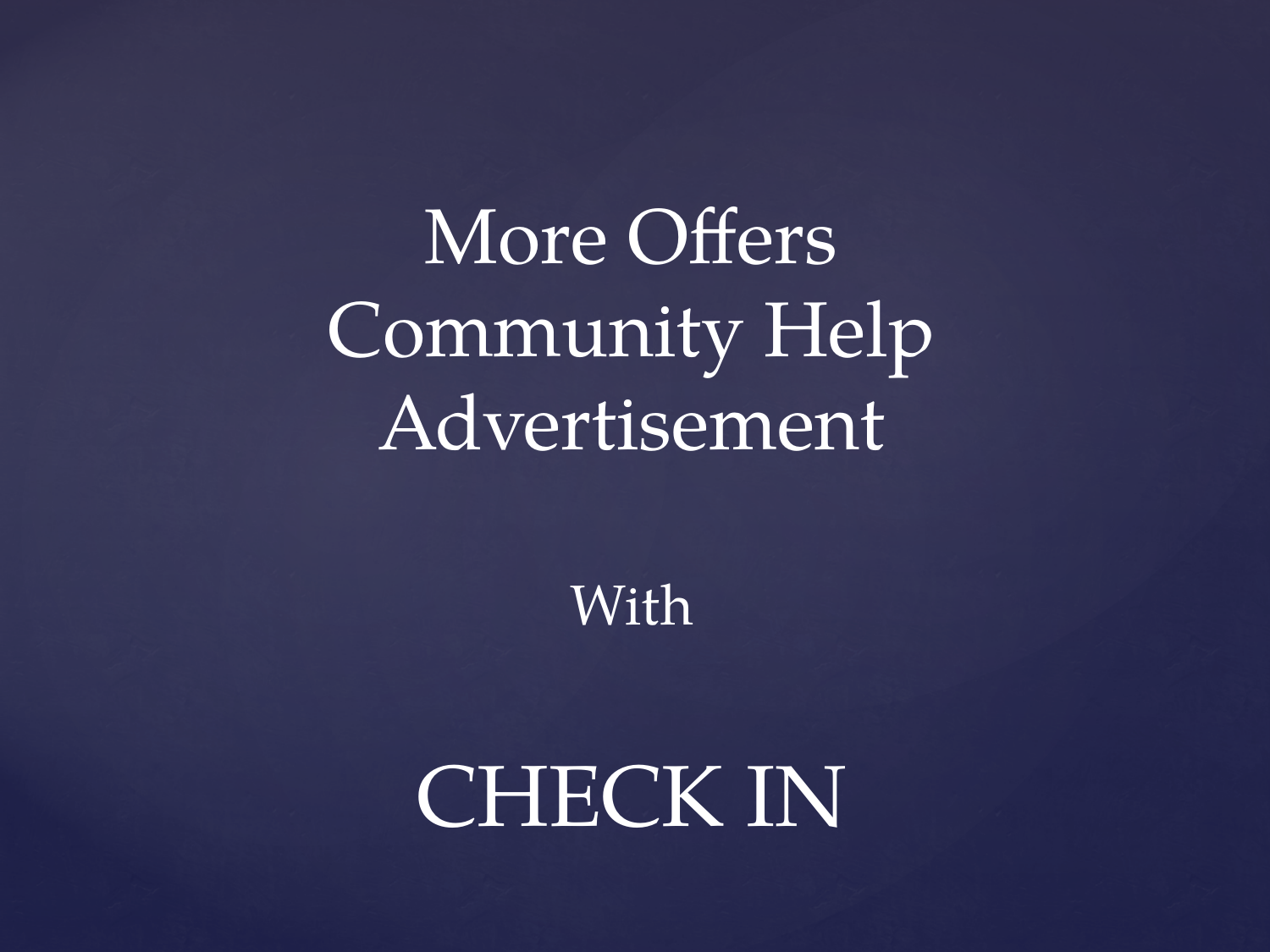

# More Offers Community Help Advertisement With CHECK IN